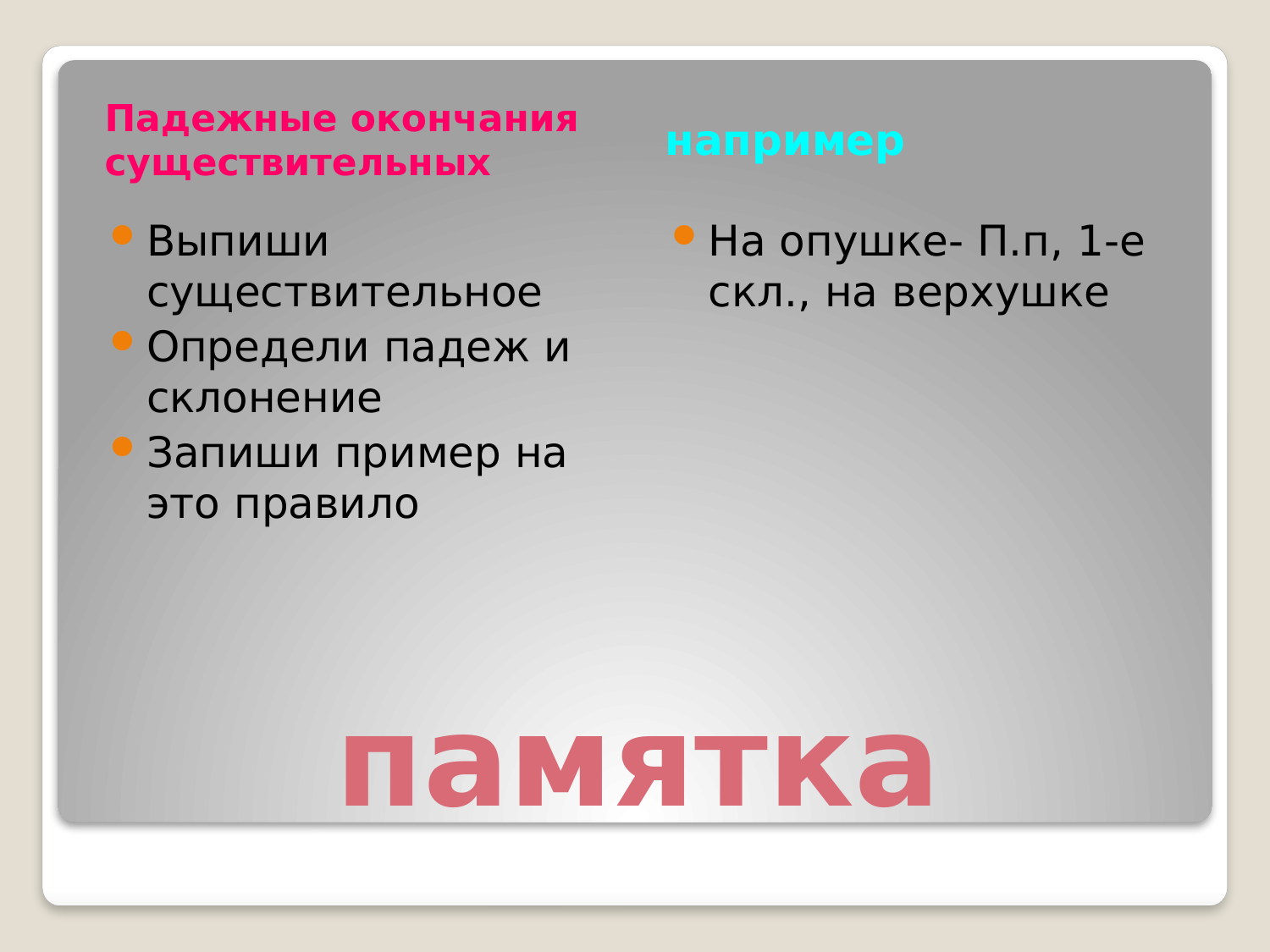

Падежные окончания существительных
например
Выпиши существительное
Определи падеж и склонение
Запиши пример на это правило
На опушке- П.п, 1-е скл., на верхушке
# памятка